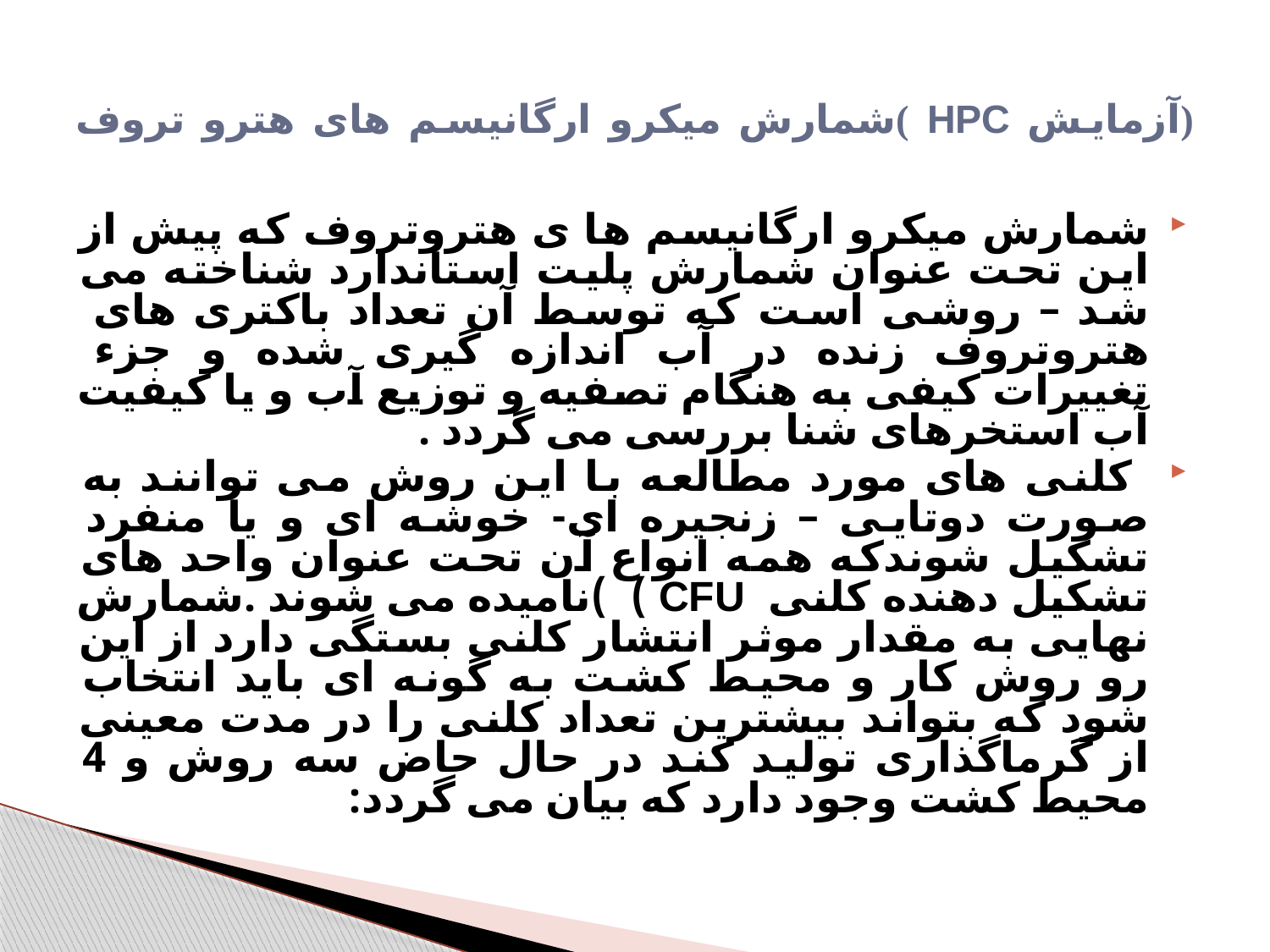

(آزمایش HPC )شمارش میکرو ارگانیسم های هترو تروف
شمارش میکرو ارگانیسم ها ی هتروتروف که پیش از این تحت عنوان شمارش پلیت استاندارد شناخته می شد – روشی است که توسط آن تعداد باکتری های  هتروتروف زنده در آب اندازه گیری شده و جزء تغییرات کیفی به هنگام تصفیه و توزیع آب و یا کیفیت آب استخرهای شنا بررسی می گردد .
 کلنی های مورد مطالعه با این روش می توانند به صورت دوتایی – زنجیره ای- خوشه ای و یا منفرد تشکیل شوندکه همه انواع آن تحت عنوان واحد های تشکیل دهنده کلنی  CFU )  )نامیده می شوند .شمارش نهایی به مقدار موثر انتشار کلنی بستگی دارد از این رو روش کار و محیط کشت به گونه ای باید انتخاب شود که بتواند بیشترین تعداد کلنی را در مدت معینی از گرماگذاری تولید کند در حال حاض سه روش و 4 محیط کشت وجود دارد که بیان می گردد: